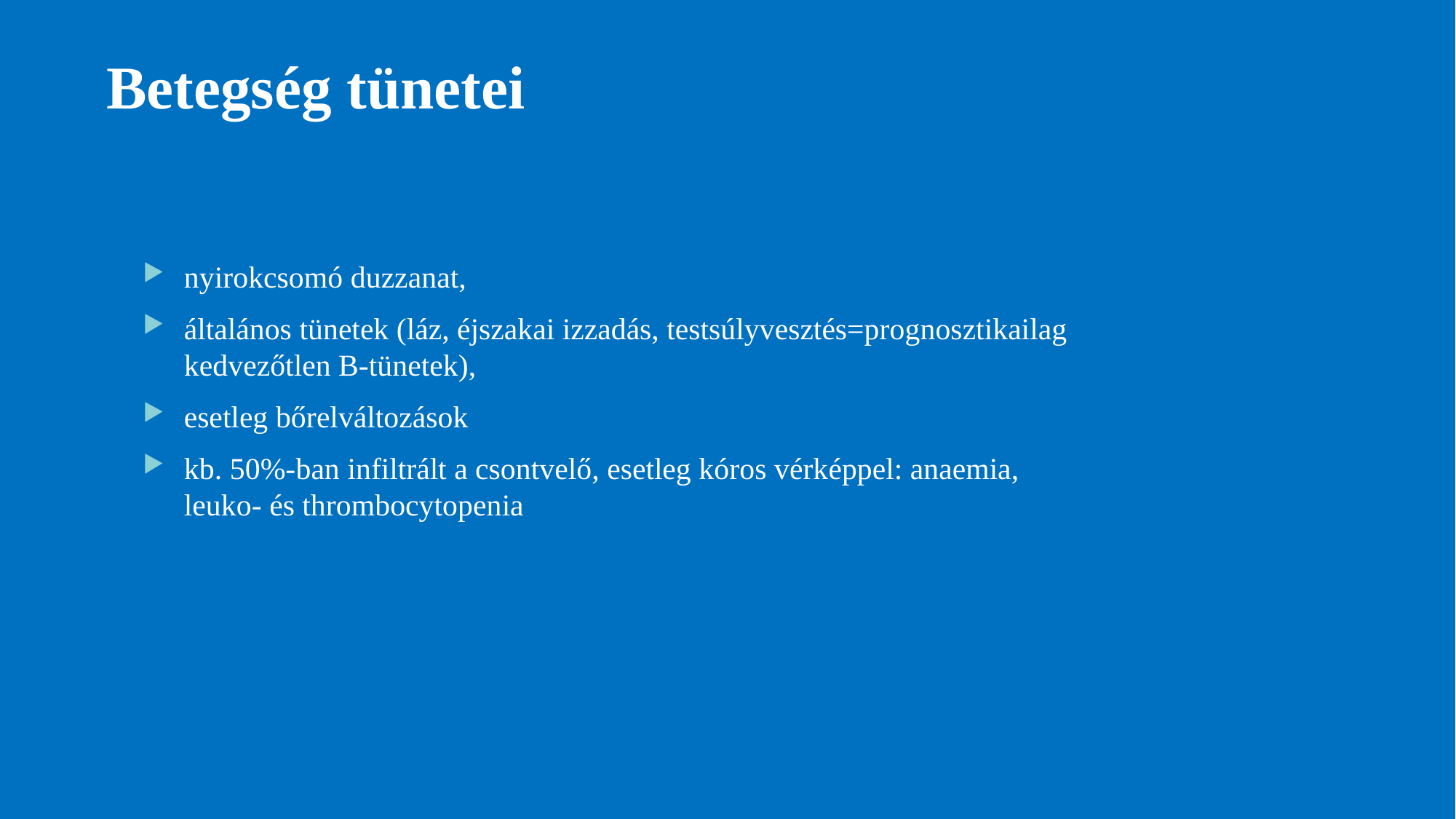

# Betegség tünetei
nyirokcsomó duzzanat,
általános tünetek (láz, éjszakai izzadás, testsúlyvesztés=prognosztikailag kedvezőtlen B-tünetek),
esetleg bőrelváltozások
kb. 50%-ban infiltrált a csontvelő, esetleg kóros vérképpel: anaemia, leuko- és thrombocytopenia